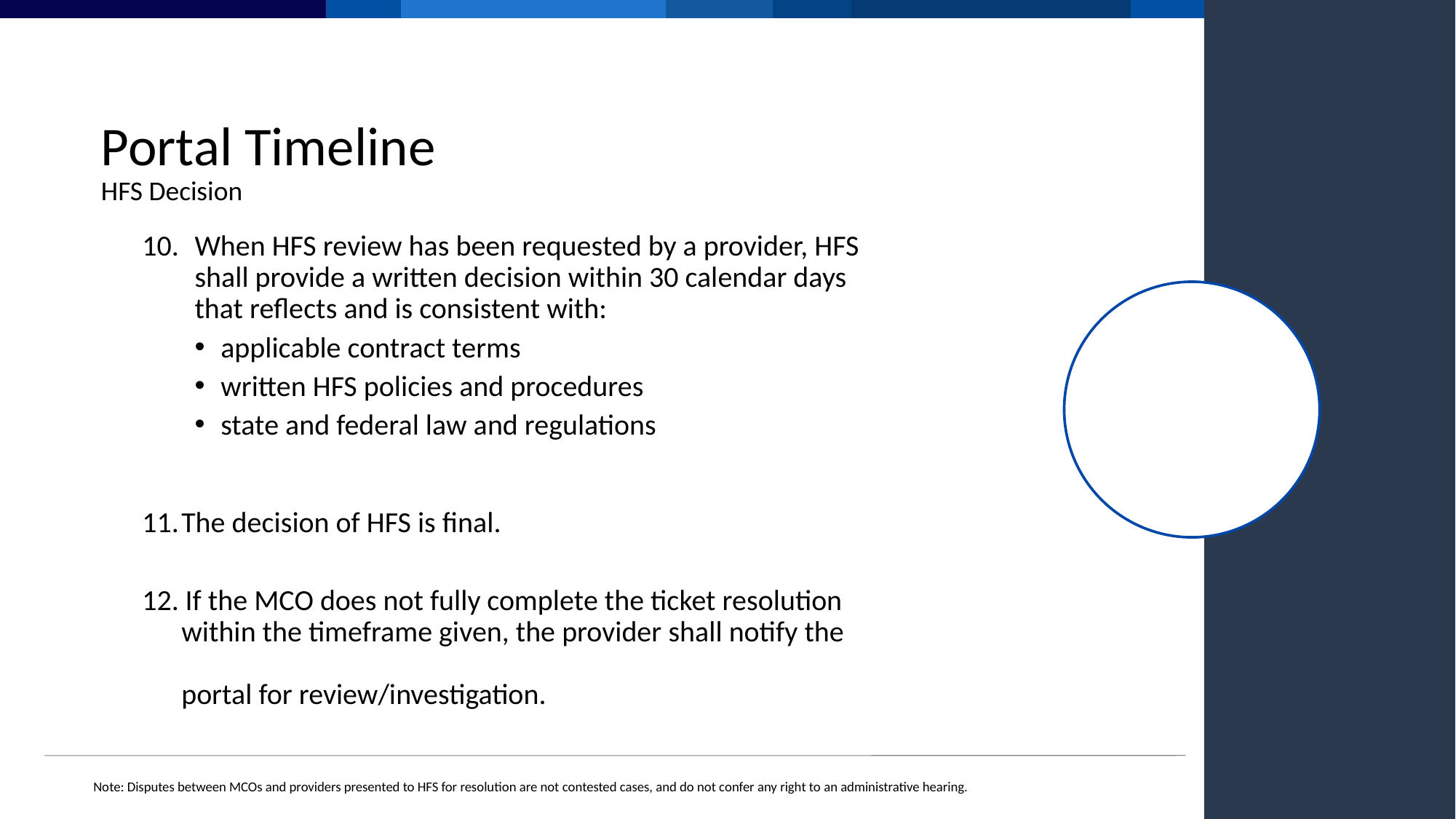

# Portal Timeline HFS Decision
When HFS review has been requested by a provider, HFS shall provide a written decision within 30 calendar days that reflects and is consistent with:
applicable contract terms
written HFS policies and procedures
state and federal law and regulations

The decision of HFS is final.

12. If the MCO does not fully complete the ticket resolution
      within the timeframe given, the provider shall notify the
      portal for review/investigation.

Note: Disputes between MCOs and providers presented to HFS for resolution are not contested cases, and do not confer any right to an administrative hearing.